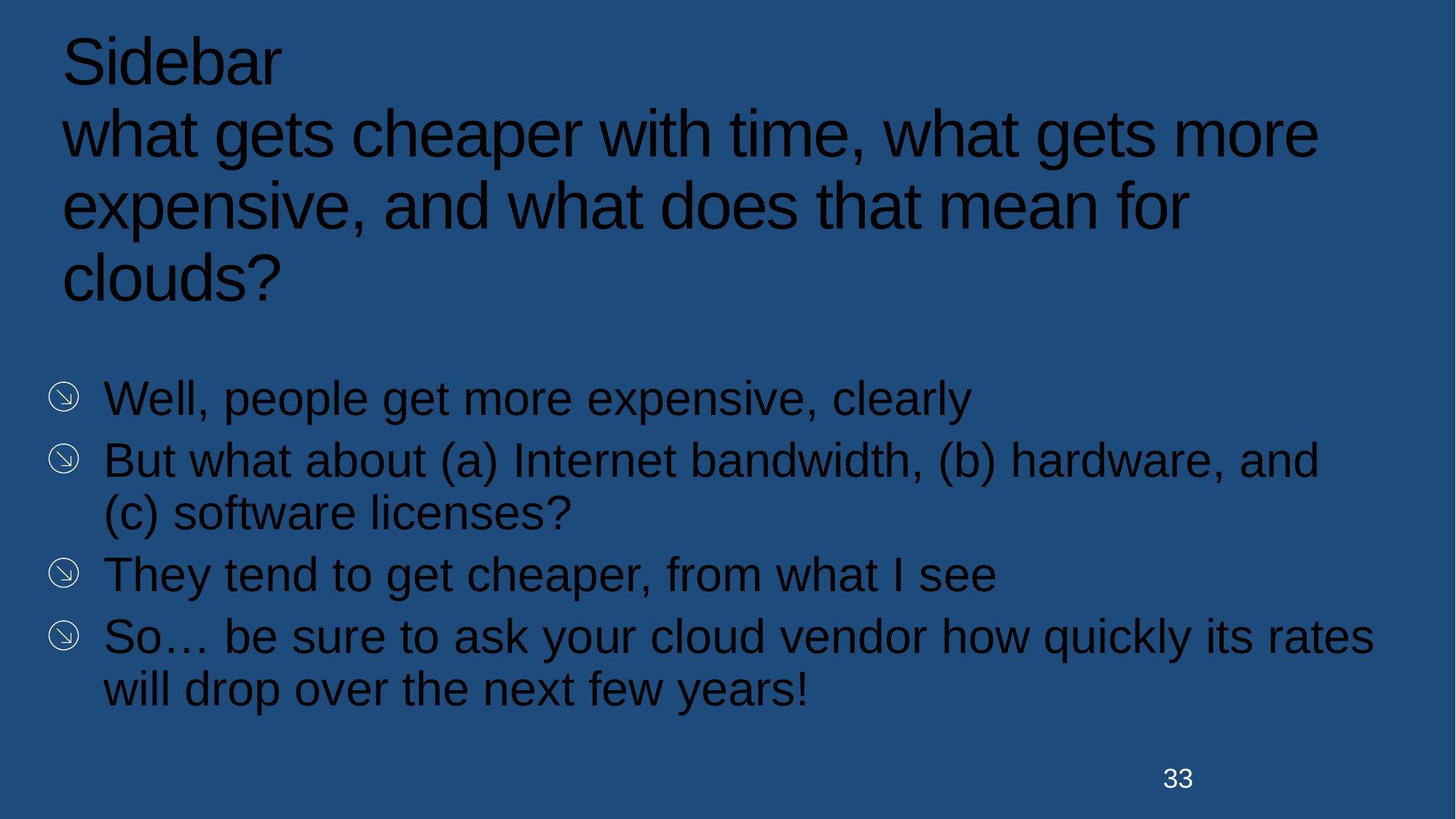

# Sidebar what gets cheaper with time, what gets more expensive, and what does that mean for clouds?
Well, people get more expensive, clearly
But what about (a) Internet bandwidth, (b) hardware, and (c) software licenses?
They tend to get cheaper, from what I see
So… be sure to ask your cloud vendor how quickly its rates will drop over the next few years!
33